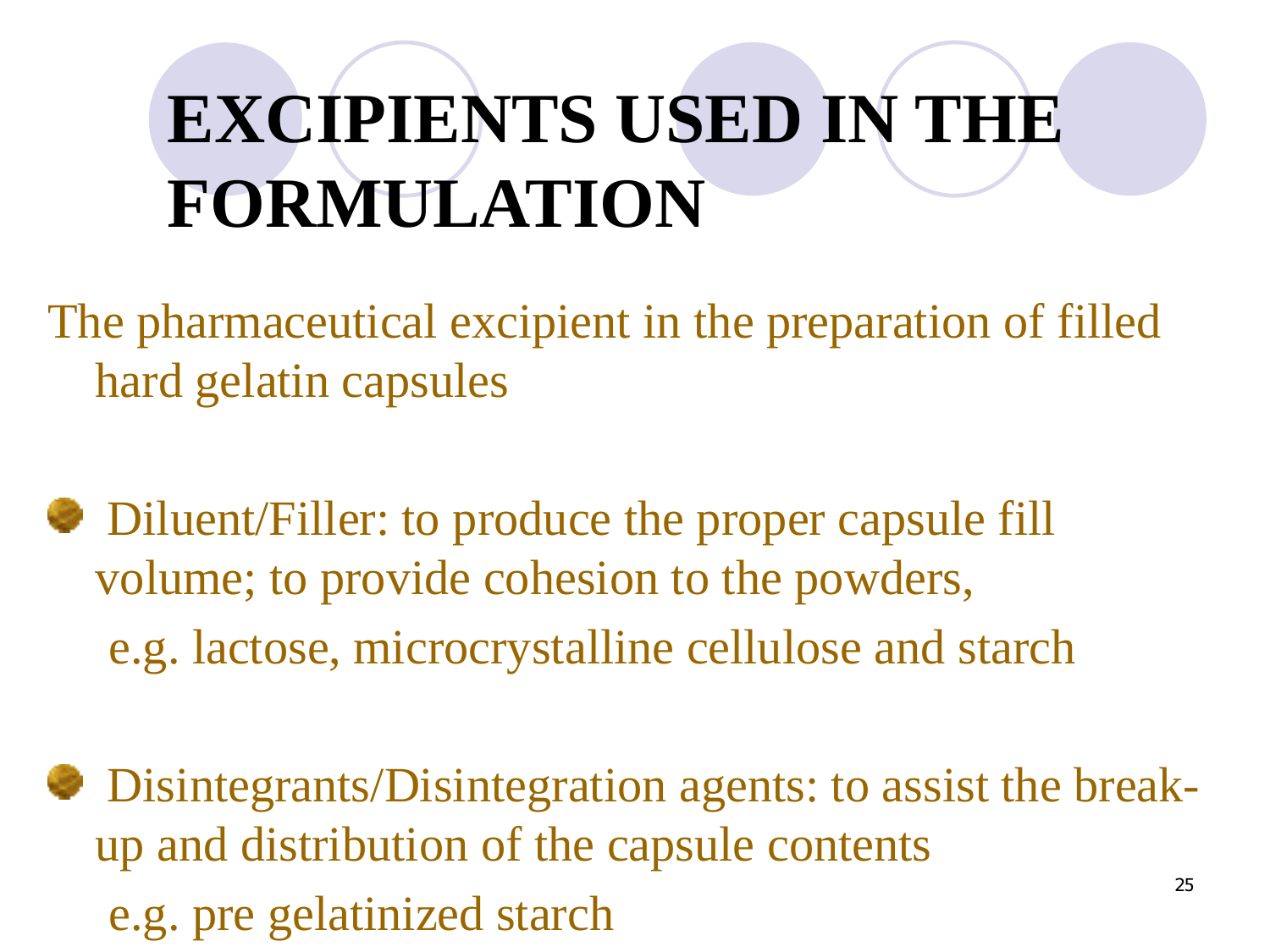

EXCIPIENTS USED IN THE FORMULATION
The pharmaceutical excipient in the preparation of filled hard gelatin capsules

 Diluent/Filler: to produce the proper capsule fill volume; to provide cohesion to the powders,
     e.g. lactose, microcrystalline cellulose and starch

 Disintegrants/Disintegration agents: to assist the break-up and distribution of the capsule contents
     e.g. pre gelatinized starch
25